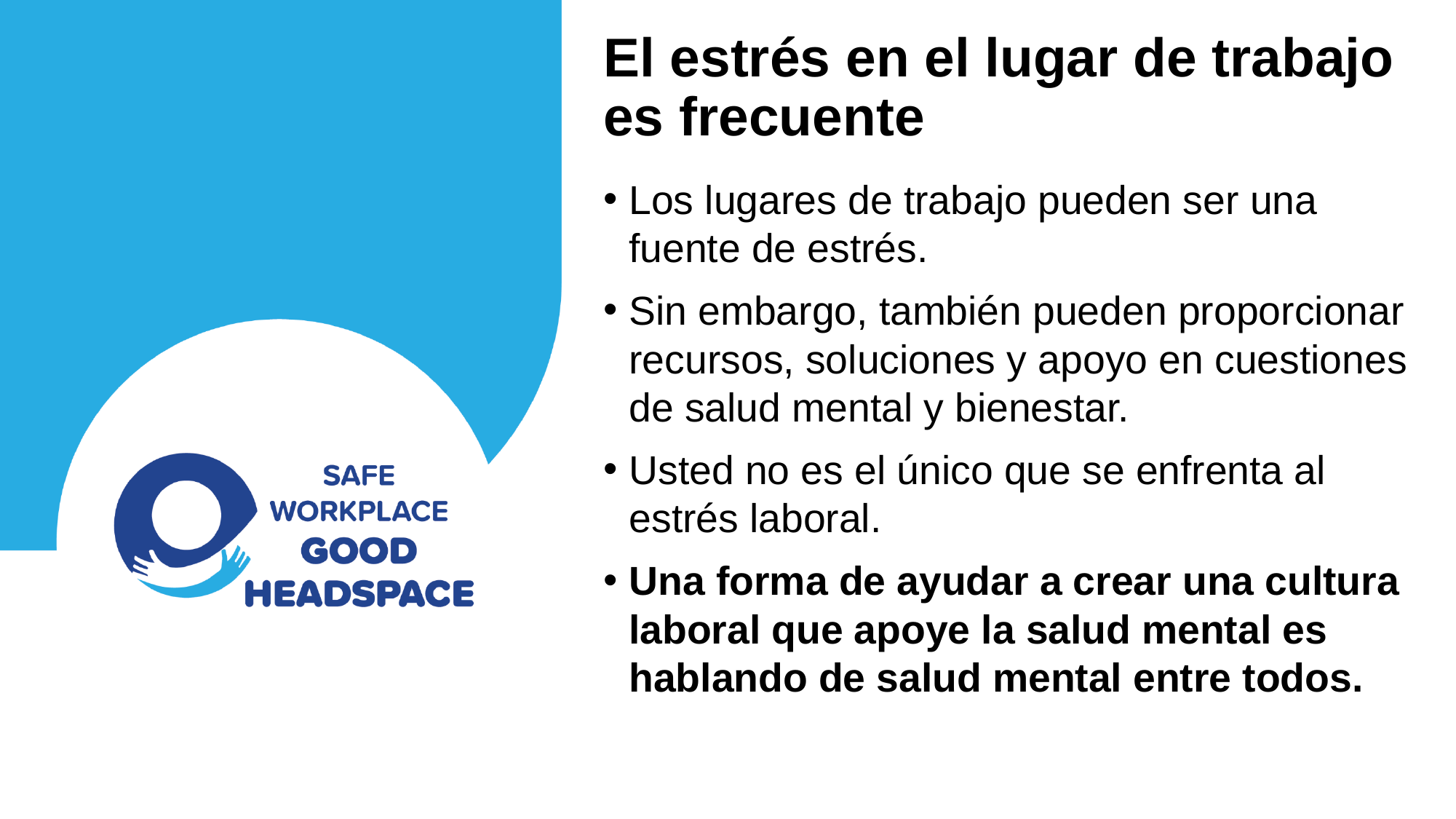

# El estrés en el lugar de trabajo es frecuente
Los lugares de trabajo pueden ser una fuente de estrés.
Sin embargo, también pueden proporcionar recursos, soluciones y apoyo en cuestiones de salud mental y bienestar.
Usted no es el único que se enfrenta al estrés laboral.
Una forma de ayudar a crear una cultura laboral que apoye la salud mental es hablando de salud mental entre todos.